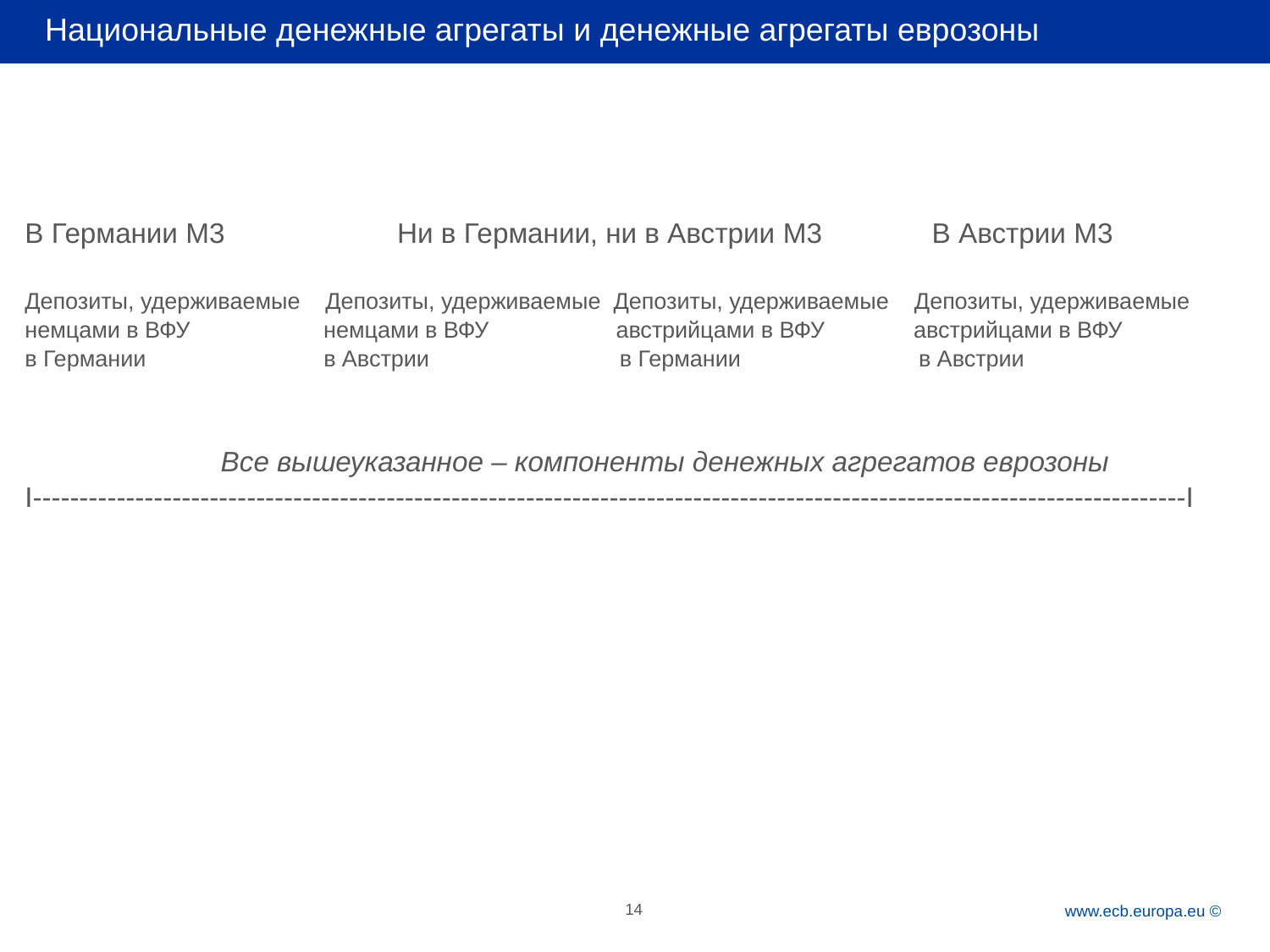

# Национальные денежные агрегаты и денежные агрегаты еврозоны
В Германии M3                      Ни в Германии, ни в Австрии M3              В Австрии M3

Депозиты, удерживаемые    Депозиты, удерживаемые  Депозиты, удерживаемые    Депозиты, удерживаемые
немцами в ВФУ                     немцами в ВФУ                    австрийцами в ВФУ              австрийцами в ВФУ
в Германии                            в Австрии                              в Германии                            в Австрии

                         Все вышеуказанное – компоненты денежных агрегатов еврозоны
I----------------------------------------------------------------------------------------------------------------------------I

14